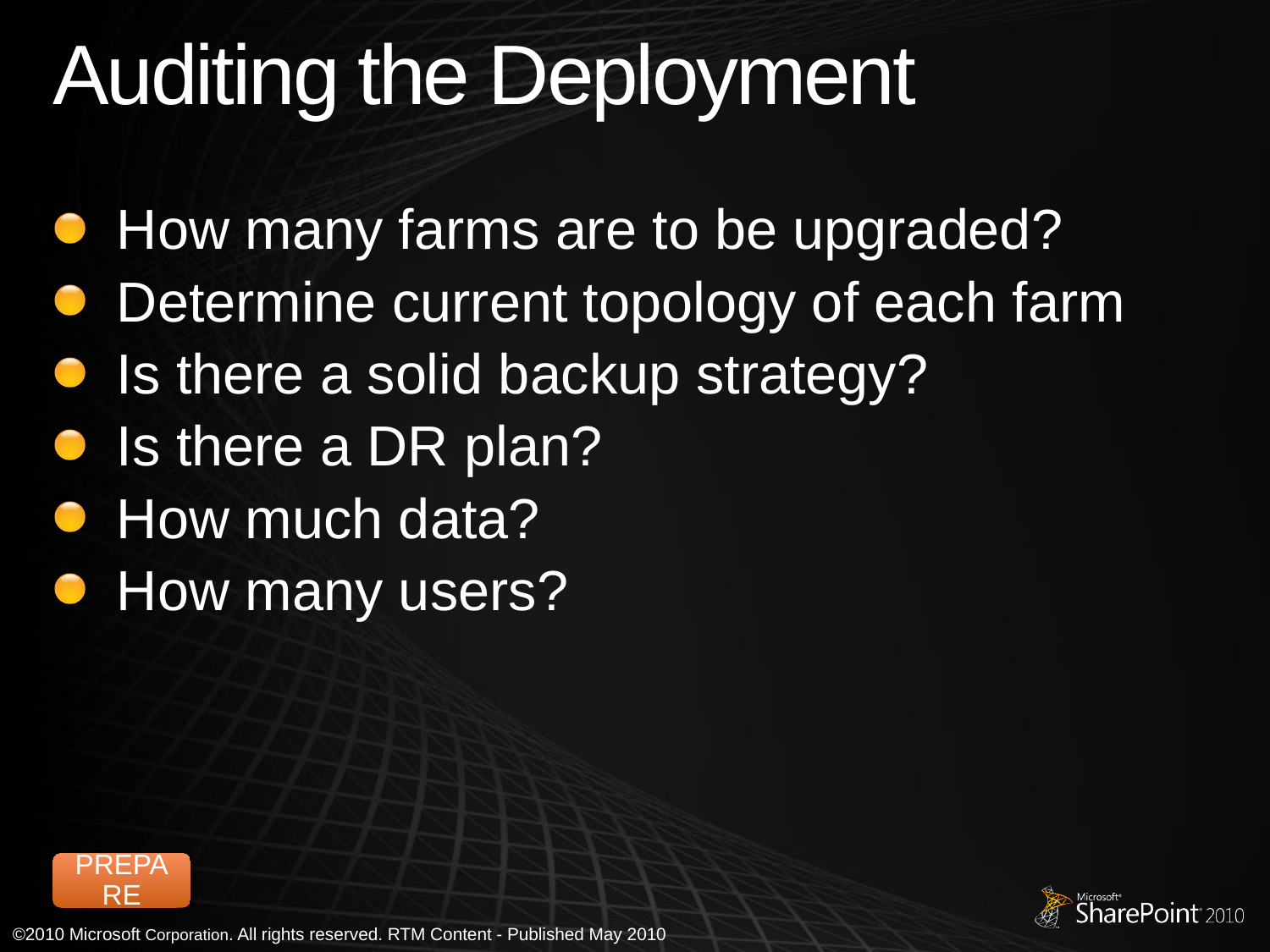

# Auditing the Deployment
How many farms are to be upgraded?
Determine current topology of each farm
Is there a solid backup strategy?
Is there a DR plan?
How much data?
How many users?